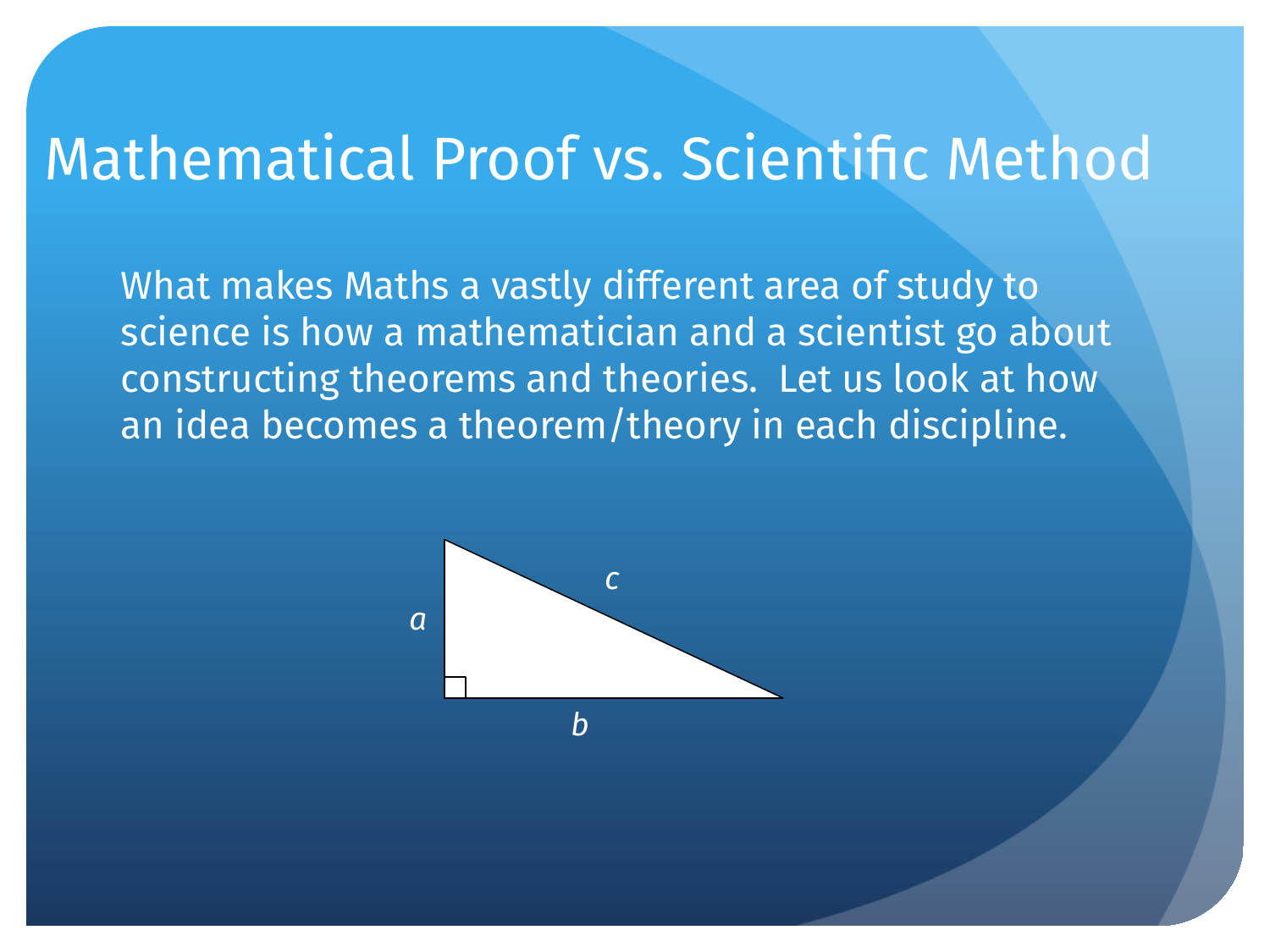

# Mathematical Proof vs. Scientific Method
What makes Maths a vastly different area of study to science is how a mathematician and a scientist go about constructing theorems and theories.  Let us look at how an idea becomes a theorem/theory in each discipline.

c
a

b